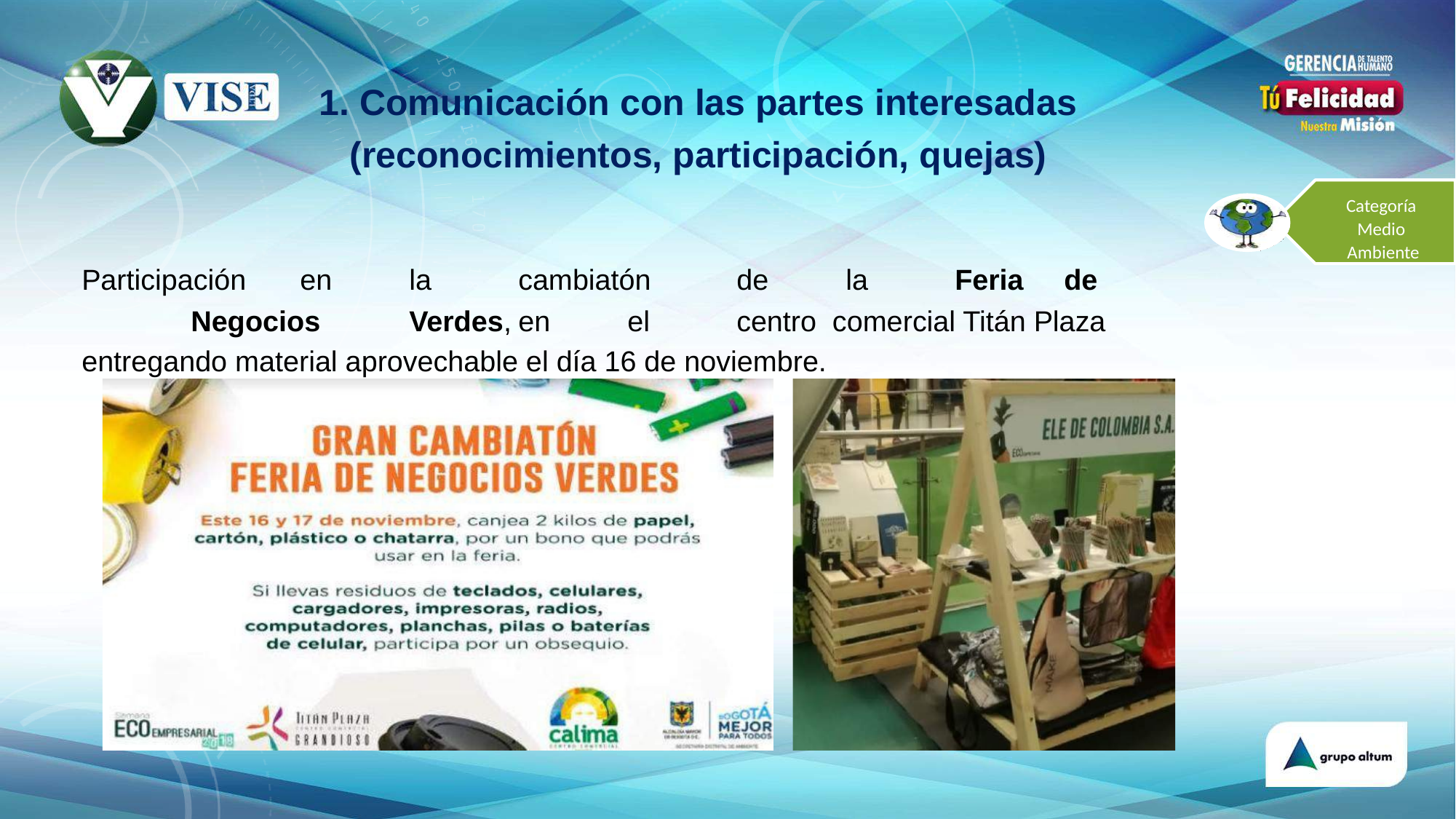

# 1. Comunicación con las partes interesadas  (reconocimientos, participación, quejas)

Categoría  Medio  Ambiente

Participación	en	la	cambiatón	de	la	Feria	de	Negocios	Verdes,	en	el	centro  comercial Titán Plaza entregando material aprovechable el día 16 de noviembre.